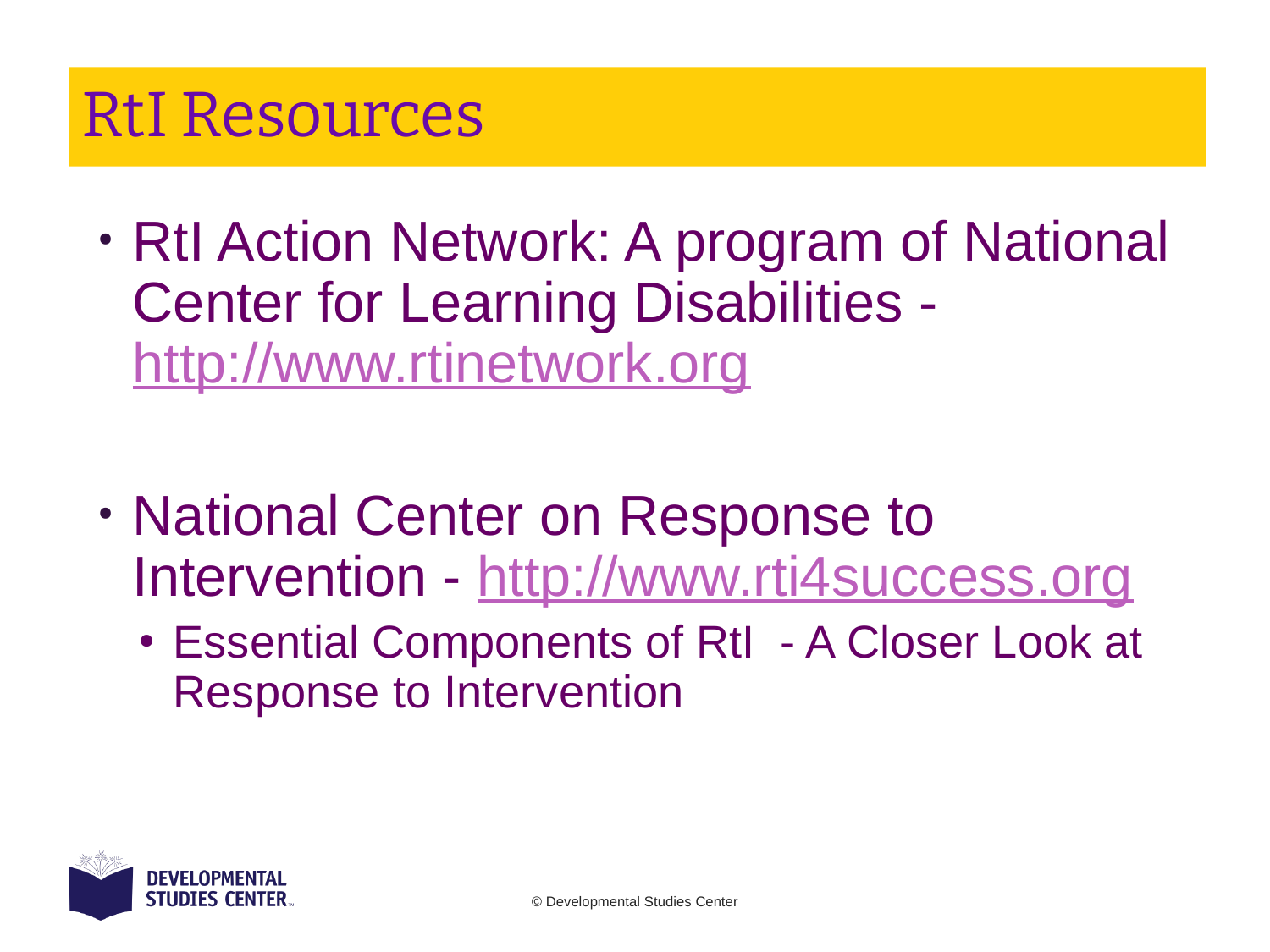

# RtI Resources
RtI Action Network: A program of National Center for Learning Disabilities - http://www.rtinetwork.org

National Center on Response to Intervention - http://www.rti4success.org
Essential Components of RtI  - A Closer Look at Response to Intervention